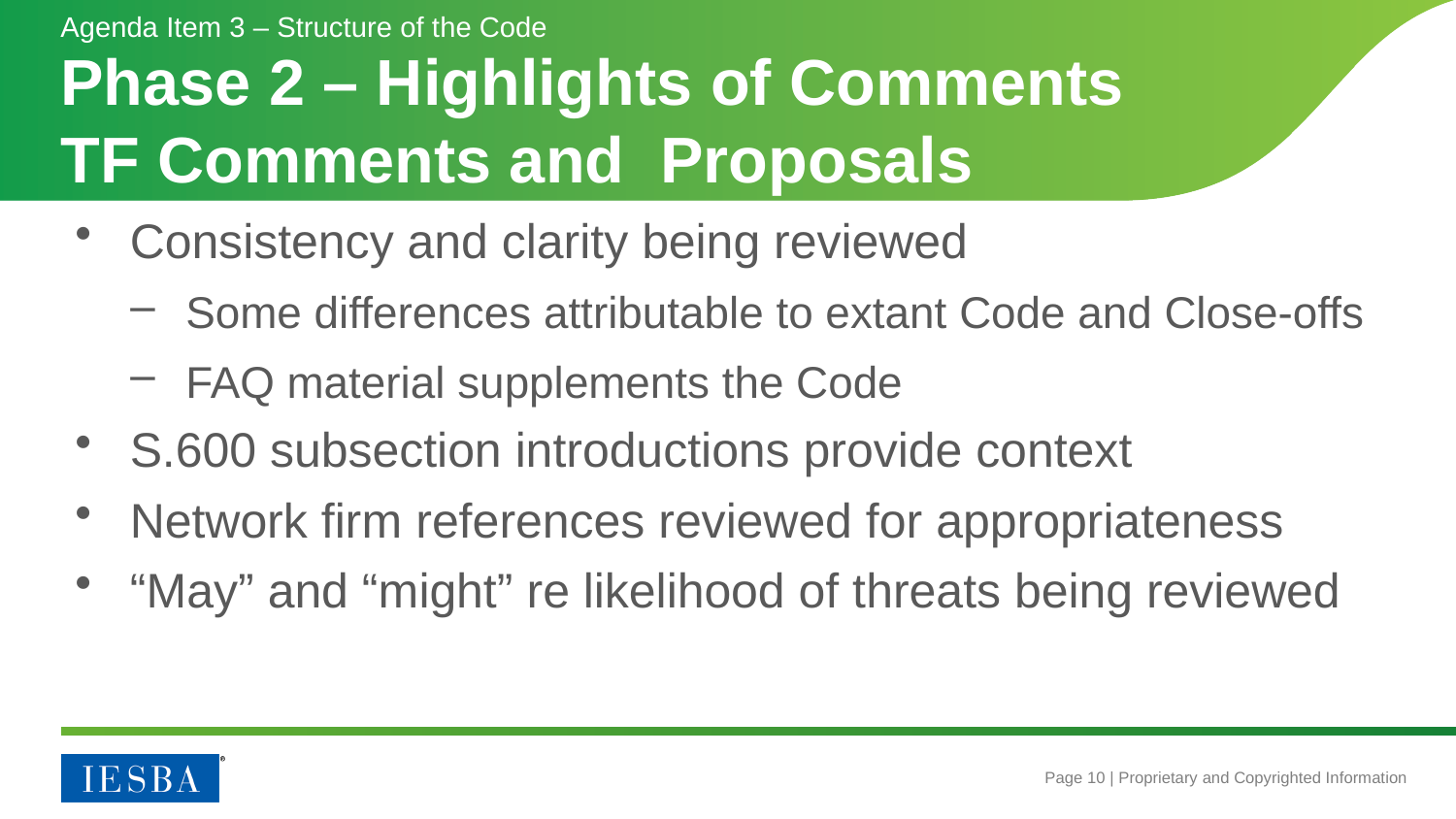

Agenda Item 3 – Structure of the Code
# Phase 2 – Highlights of Comments TF Comments and  Proposals
Consistency and clarity being reviewed
Some differences attributable to extant Code and Close-offs
FAQ material supplements the Code
S.600 subsection introductions provide context
Network firm references reviewed for appropriateness
“May” and “might” re likelihood of threats being reviewed